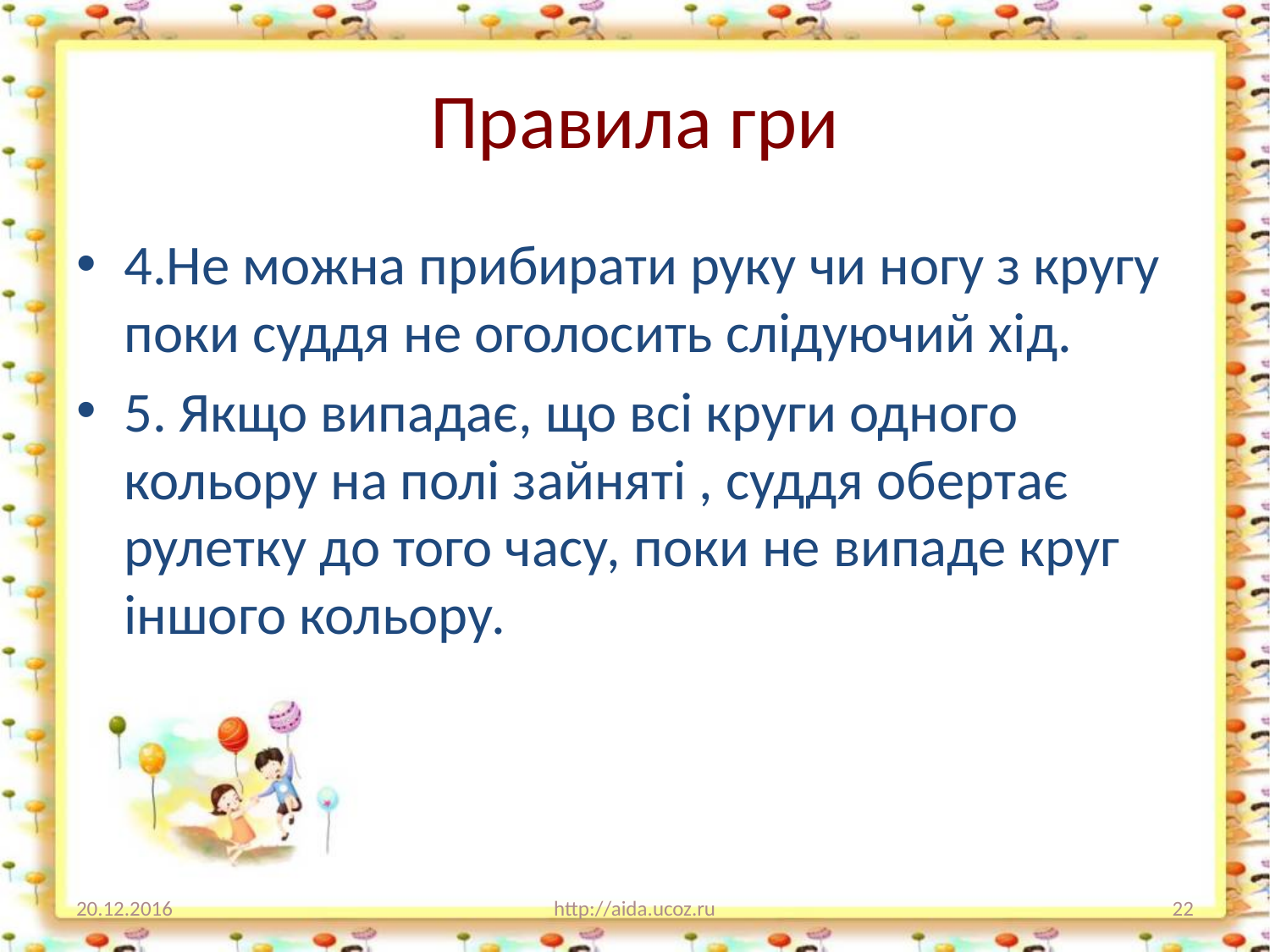

# Правила гри
4.Не можна прибирати руку чи ногу з кругу поки суддя не оголосить слідуючий хід.
5. Якщо випадає, що всі круги одного кольору на полі зайняті , суддя обертає рулетку до того часу, поки не випаде круг іншого кольору.
20.12.2016
http://aida.ucoz.ru
22